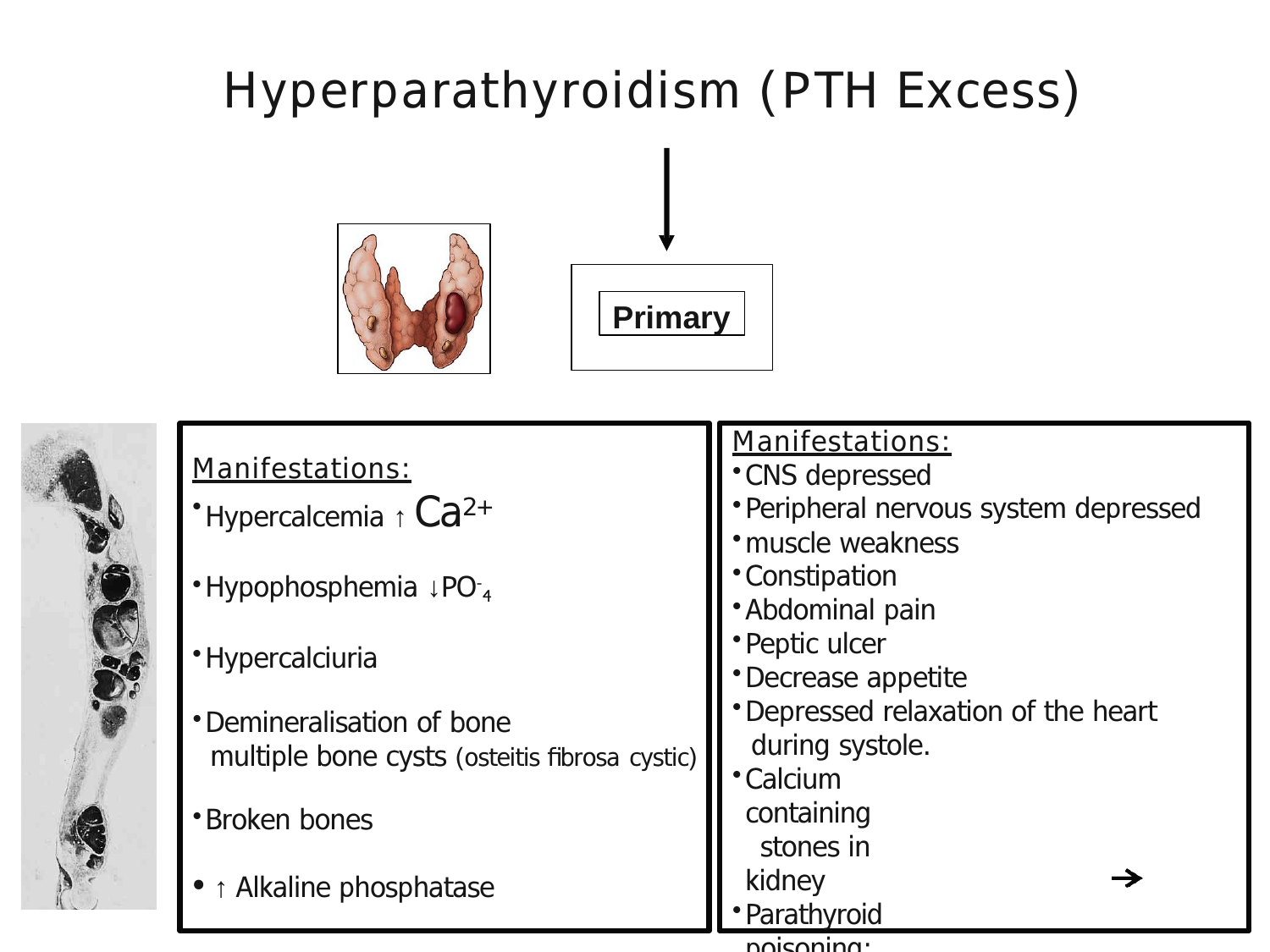

# Hyperparathyroidism (PTH Excess)

Primary
Manifestations:
CNS depressed
Peripheral nervous system depressed
muscle weakness
Constipation
Abdominal pain
Peptic ulcer
Decrease appetite
Depressed relaxation of the heart
during systole.
Calcium containing	stones in kidney
Parathyroid poisoning:
Precipitation of calcium in soft tissues  occur when Ca2+	> 17mg/dl	death

Manifestations:
Hypercalcemia ↑ Ca2+
Hypophosphemia ↓PO-4
Hypercalciuria
Demineralisation of bone
multiple bone cysts (osteitis fibrosa cystic)
Broken bones
↑ Alkaline phosphatase